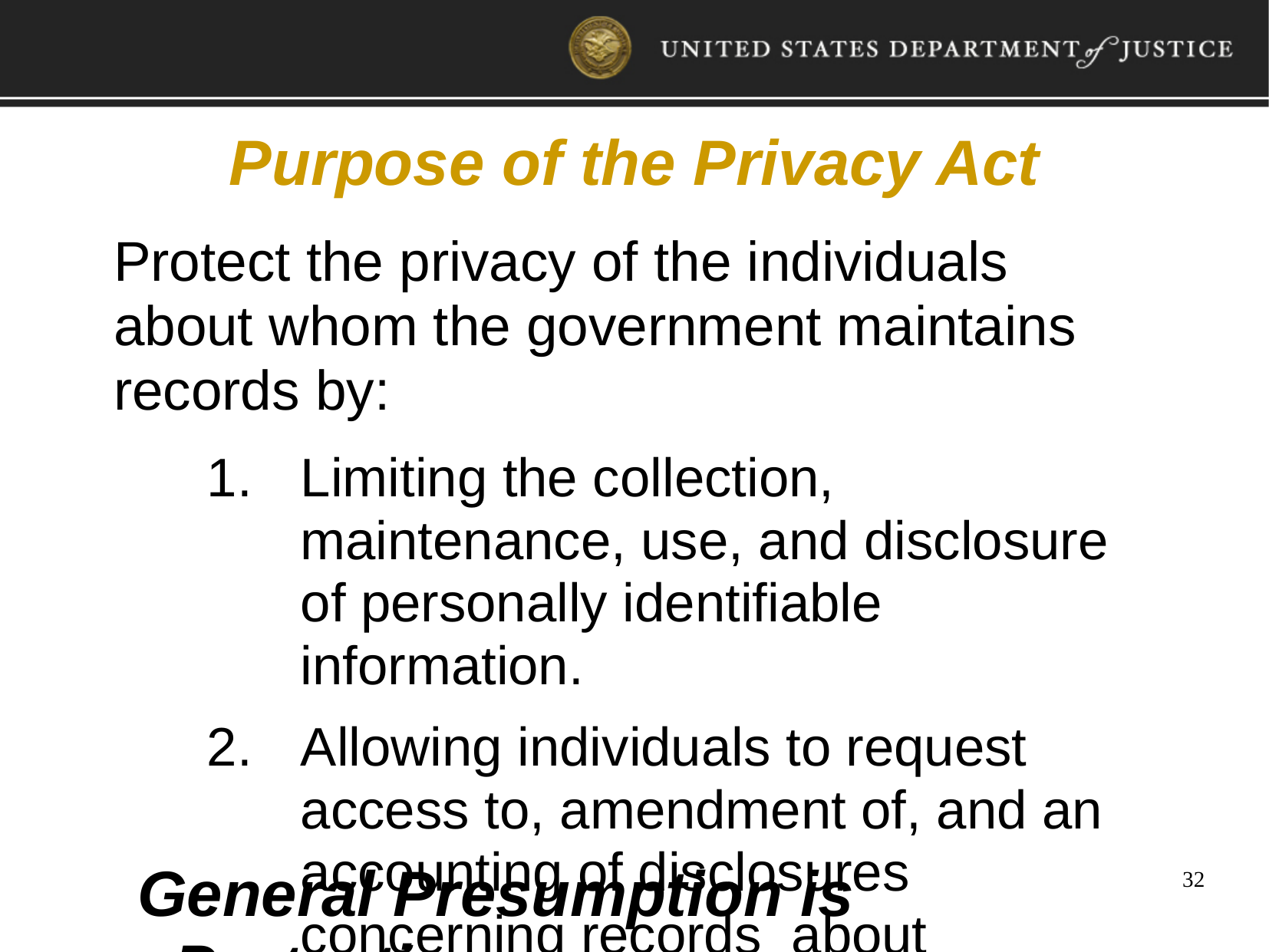

Purpose of the Privacy Act
Protect the privacy of the individuals about whom the government maintains records by:
Limiting the collection, maintenance, use, and disclosure of personally identifiable information.
Allowing individuals to request access to, amendment of, and an accounting of disclosures concerning records  about themselves.
General Presumption is Protection
32